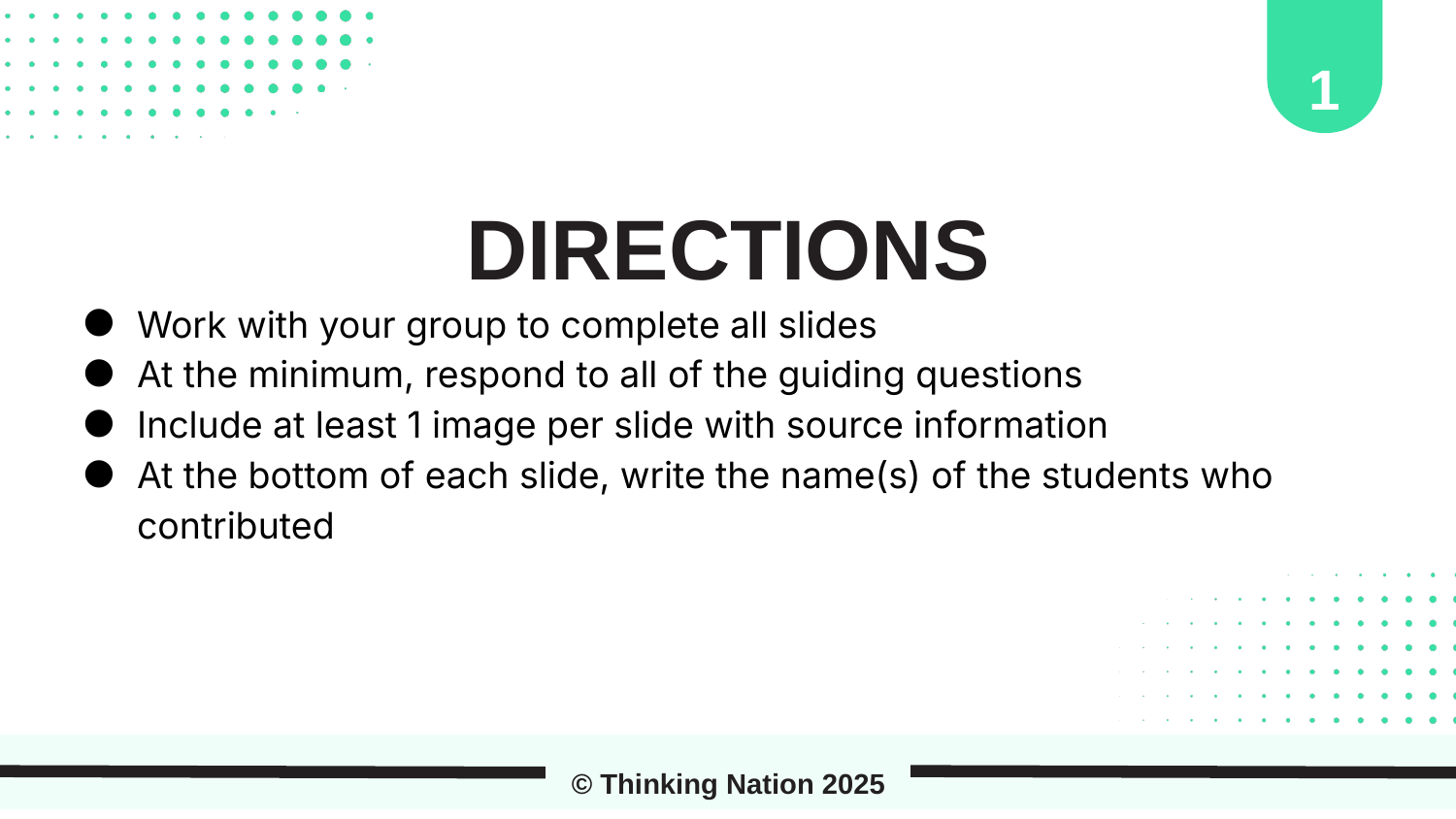

1
DIRECTIONS
Work with your group to complete all slides
At the minimum, respond to all of the guiding questions
Include at least 1 image per slide with source information
At the bottom of each slide, write the name(s) of the students who contributed

© Thinking Nation 2025